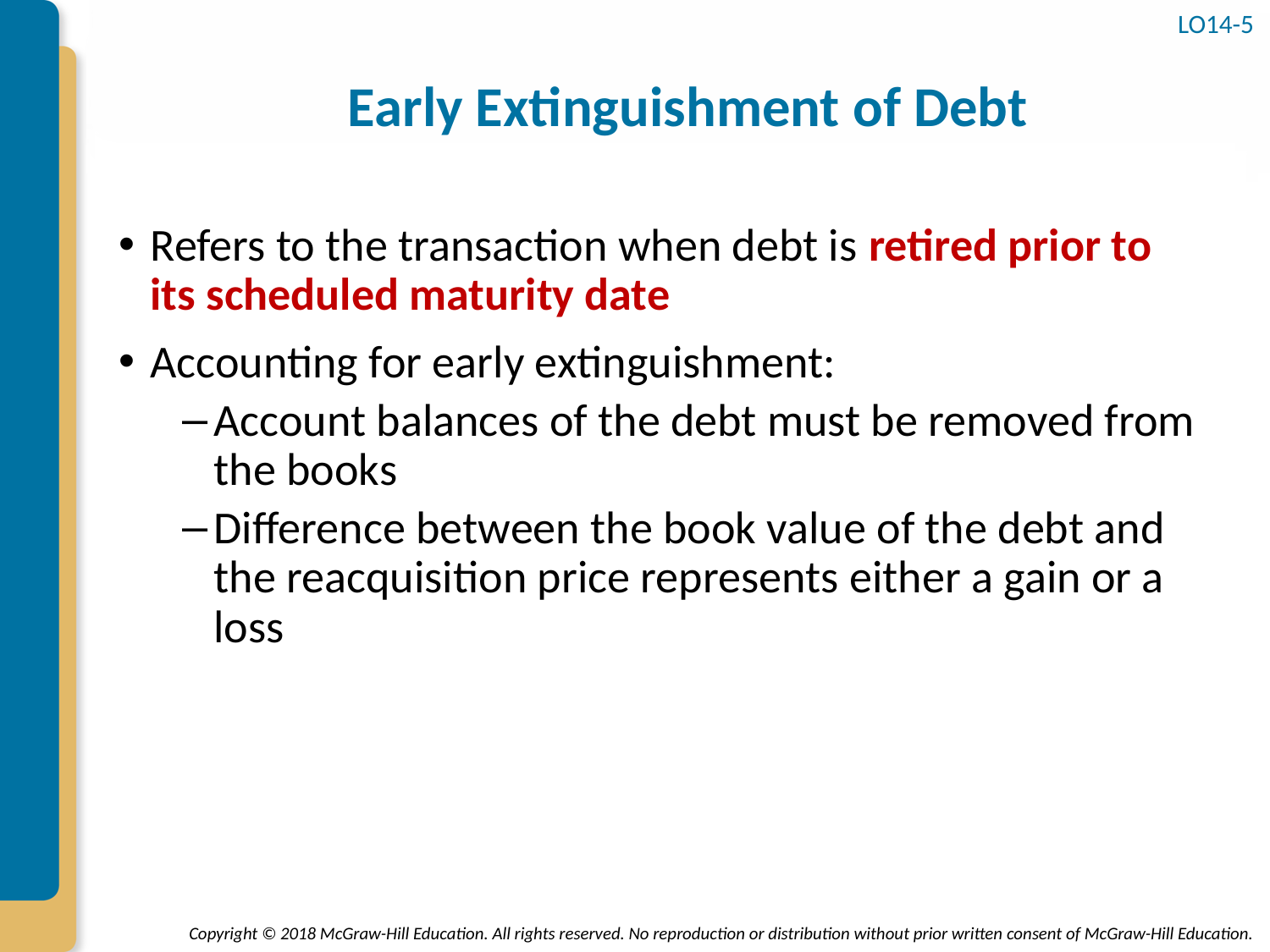

# Early Extinguishment of Debt
LO14-5
Refers to the transaction when debt is retired prior to its scheduled maturity date
Accounting for early extinguishment:
Account balances of the debt must be removed from the books
Difference between the book value of the debt and the reacquisition price represents either a gain or a loss